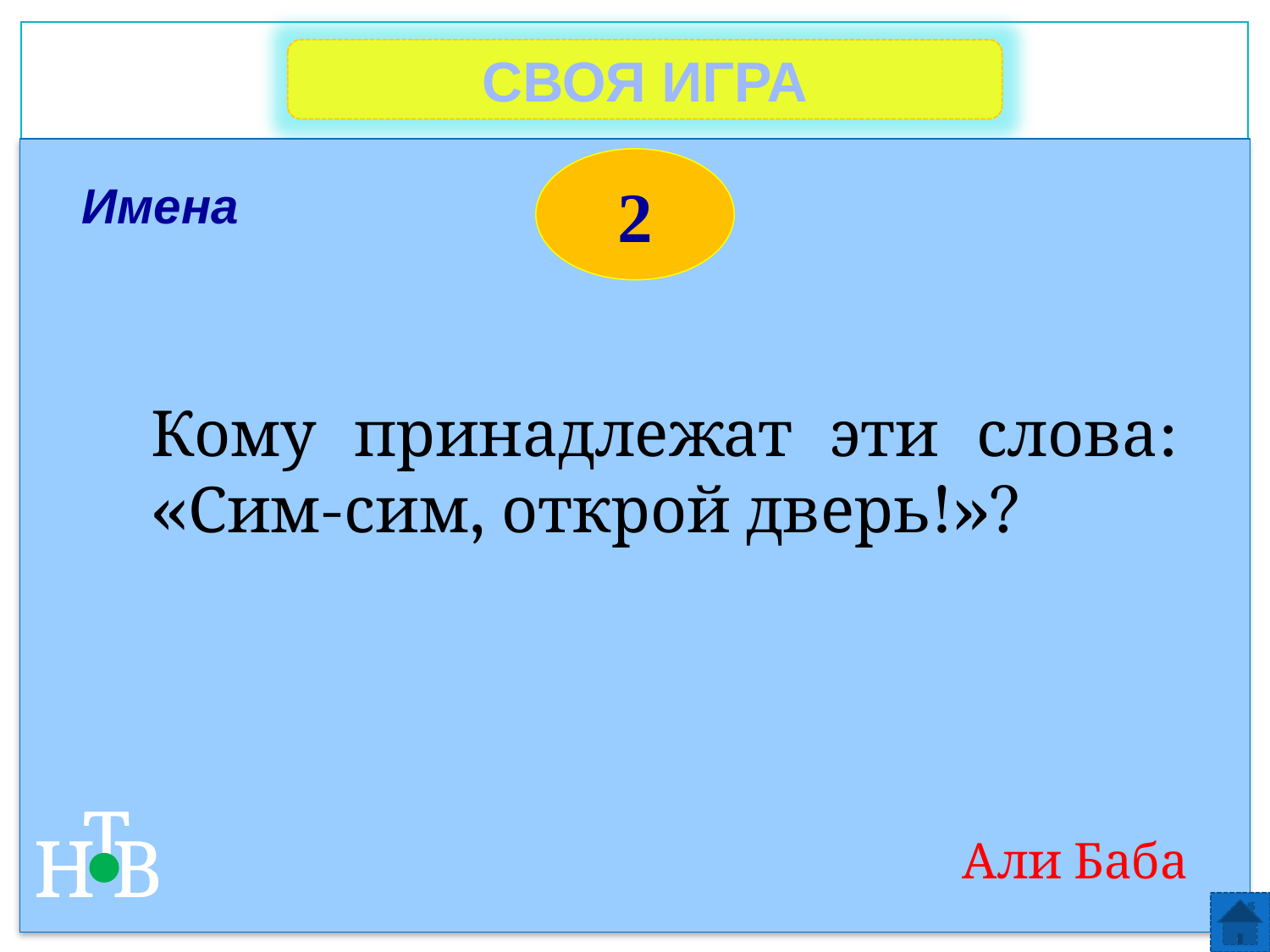

СВОЯ ИГРА

2
Имена
Кому принадлежат эти слова: «Сим-сим, открой дверь!»?
Т
Н
В
Али Баба